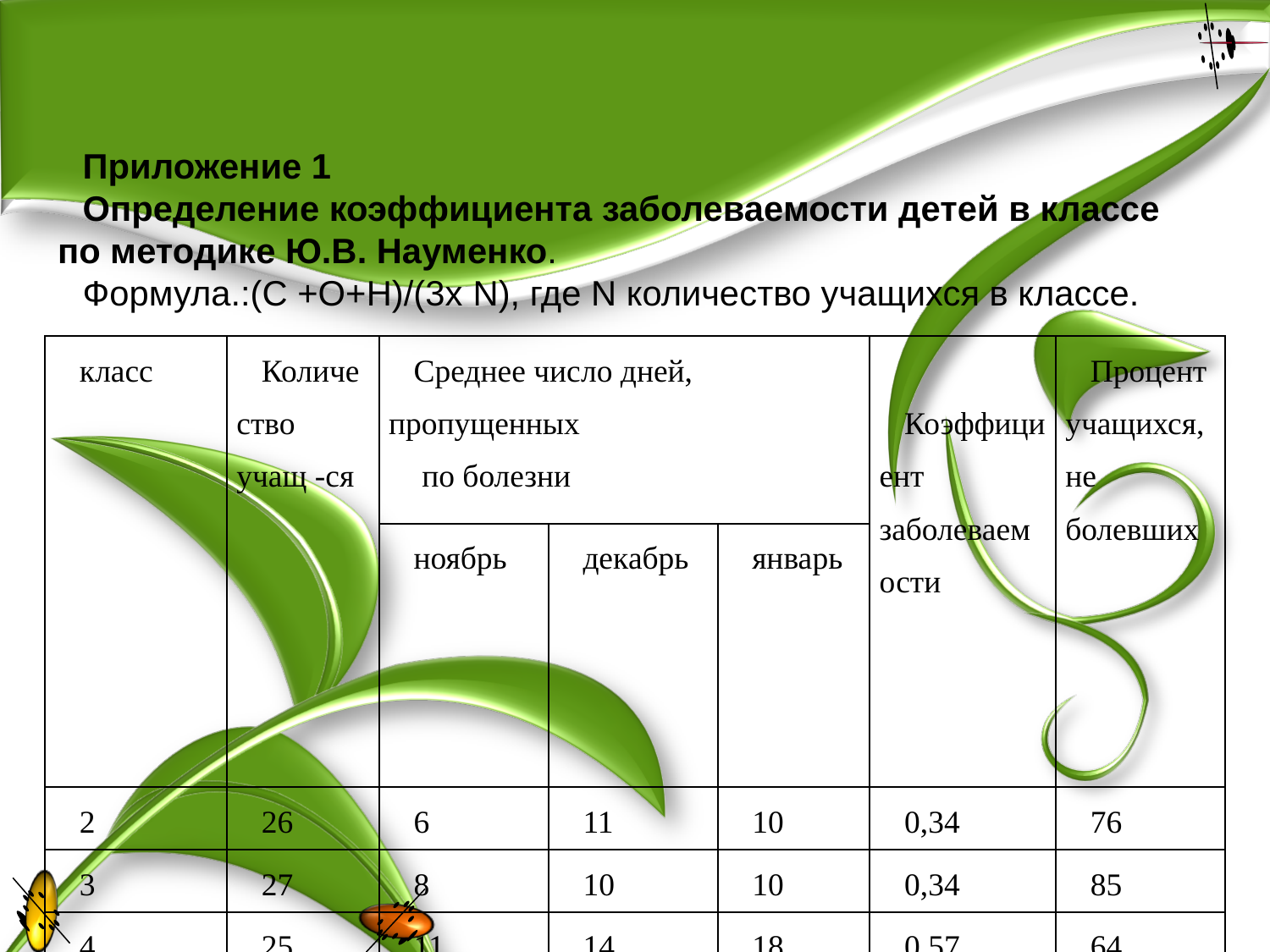

# Приложение 1
Определение коэффициента заболеваемости детей в классе по методике Ю.В. Науменко.
Формула.:(С +О+Н)/(3х N), где N количество учащихся в классе.
| класс | Количество учащ -ся | Среднее число дней, пропущенных по болезни |  |  | Коэффициент заболеваемости | Процент учащихся, не болевших |
| --- | --- | --- | --- | --- | --- | --- |
|  |  | ноябрь | декабрь | январь |  |  |
| 2 | 26 | 6 | 11 | 10 | 0,34 | 76 |
| 3 | 27 | 8 | 10 | 10 | 0,34 | 85 |
| 4 контроль | 25 | 11 | 14 | 18 | 0,57 | 64 |